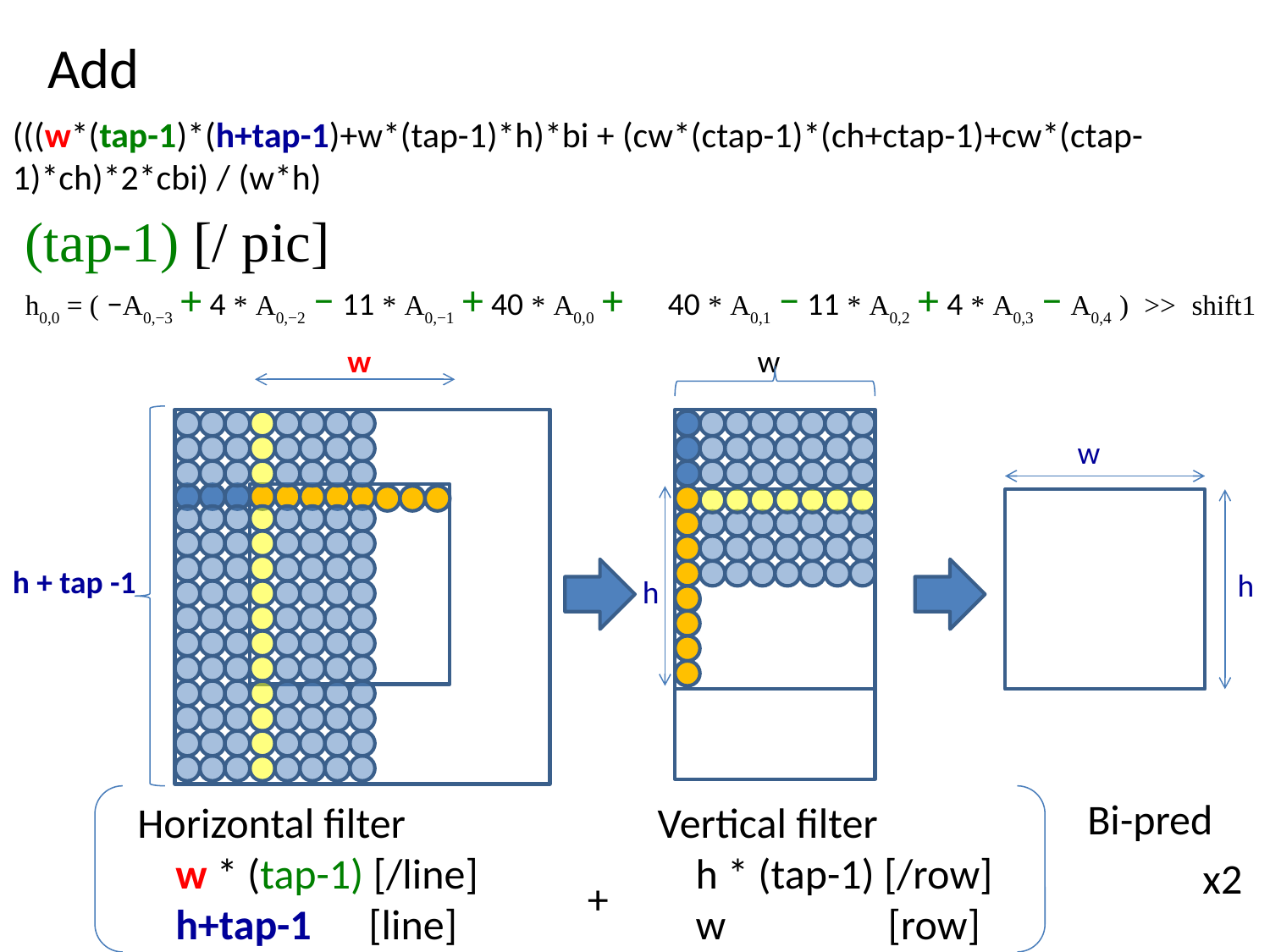

Add
(((w*(tap-1)*(h+tap-1)+w*(tap-1)*h)*bi + (cw*(ctap-1)*(ch+ctap-1)+cw*(ctap-1)*ch)*2*cbi) / (w*h)
(tap-1) [/ pic]
h0,0 = ( −A0,−3 + 4 * A0,−2 − 11 * A0,−1 + 40 * A0,0 +	 40 * A0,1 − 11 * A0,2 + 4 * A0,3 − A0,4 )  >>  shift1

w
w

w

h + tap -1

h

h

Bi-pred
Horizontal filter
    w * (tap-1) [/line]
    h+tap-1      [line]
Vertical filter
    h * (tap-1) [/row]
    w                 [row]
x2
+